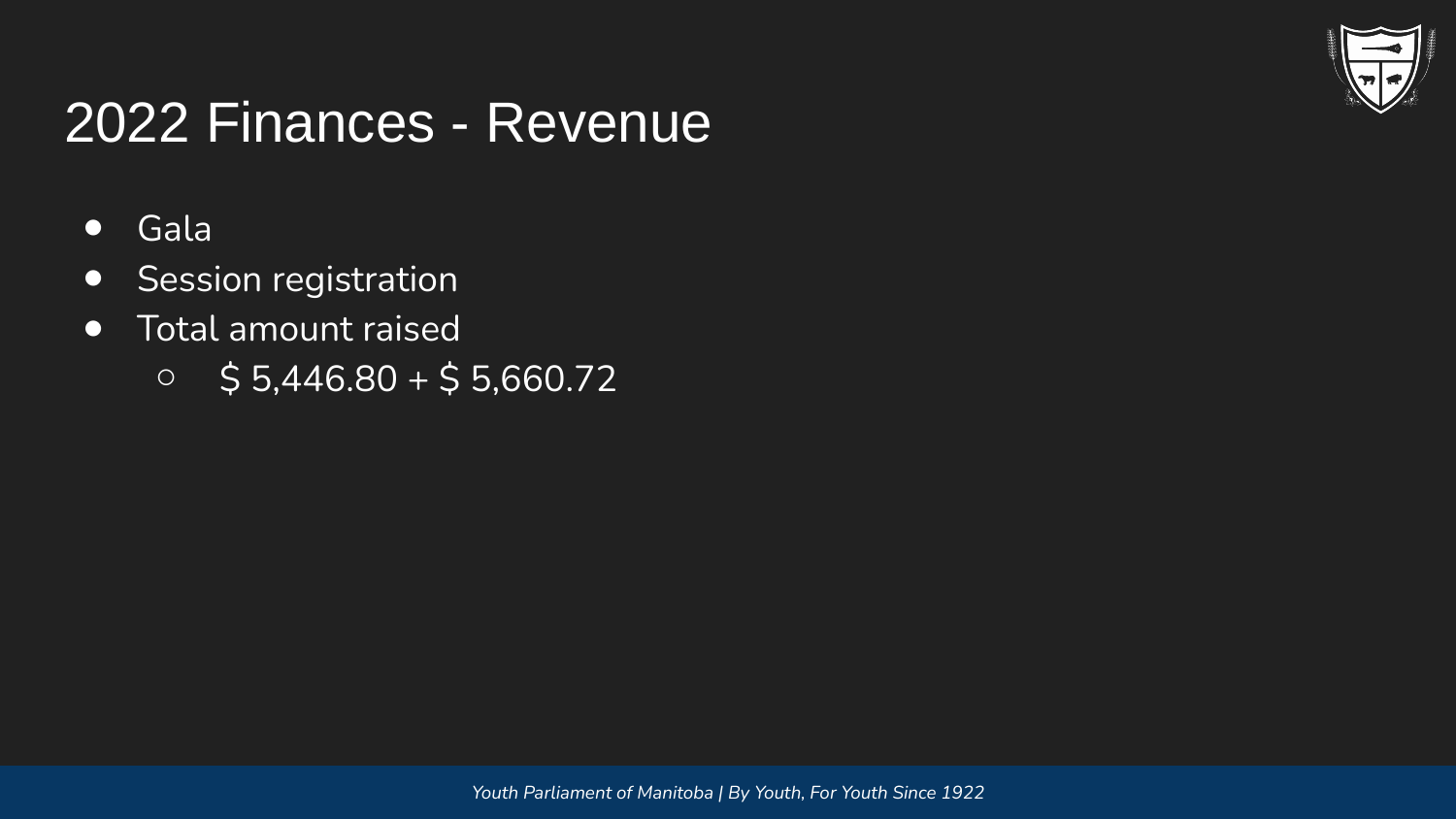

# 2022 Finances - Revenue

Gala
Session registration
Total amount raised
 $ 5,446.80 + $ 5,660.72